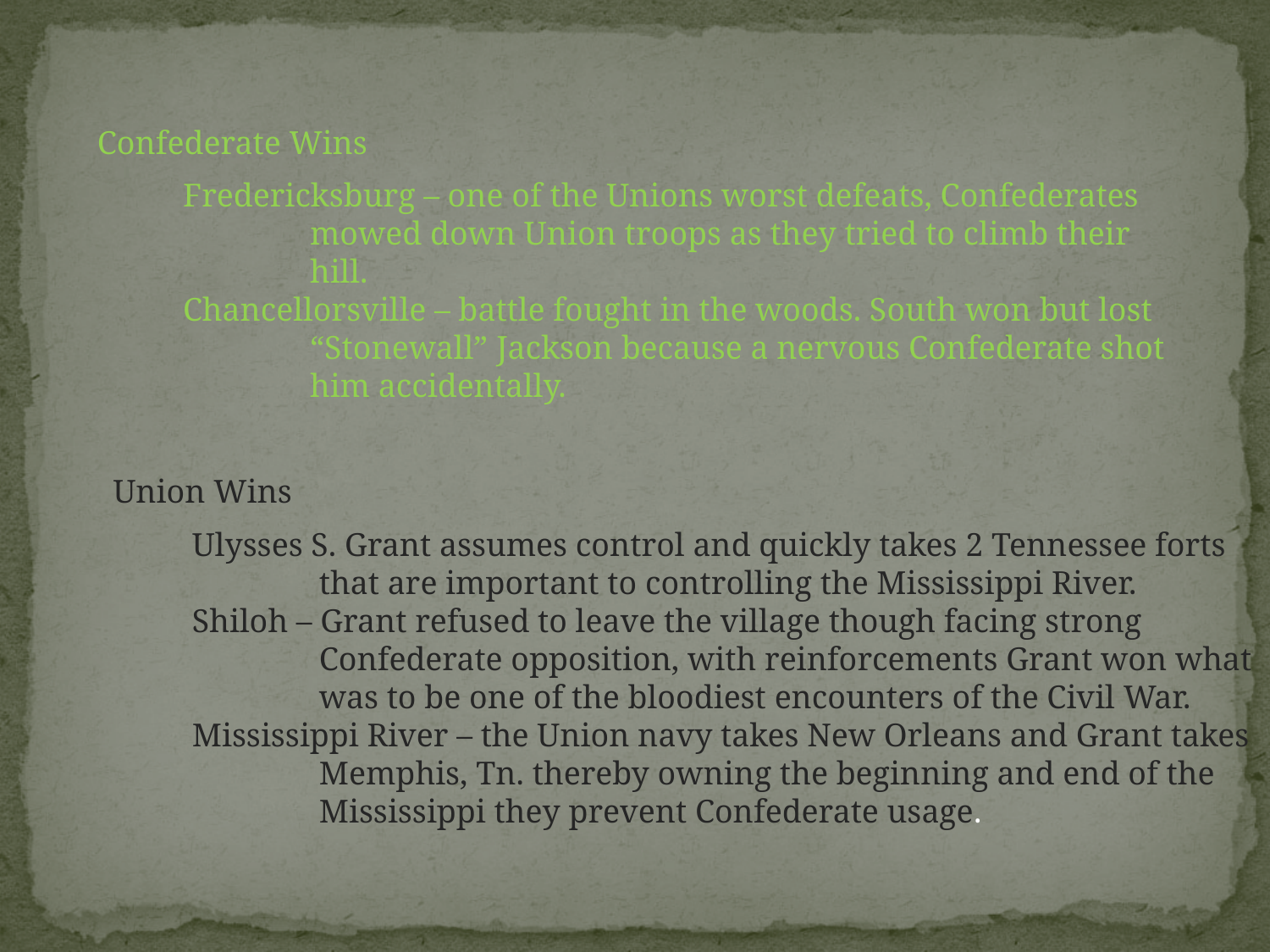

Confederate Wins
Fredericksburg – one of the Unions worst defeats, Confederates
	mowed down Union troops as they tried to climb their
	hill.
Chancellorsville – battle fought in the woods. South won but lost
	“Stonewall” Jackson because a nervous Confederate shot
	him accidentally.
Union Wins
Ulysses S. Grant assumes control and quickly takes 2 Tennessee forts
	that are important to controlling the Mississippi River.
Shiloh – Grant refused to leave the village though facing strong
	Confederate opposition, with reinforcements Grant won what
	was to be one of the bloodiest encounters of the Civil War.
Mississippi River – the Union navy takes New Orleans and Grant takes
	Memphis, Tn. thereby owning the beginning and end of the
	Mississippi they prevent Confederate usage.